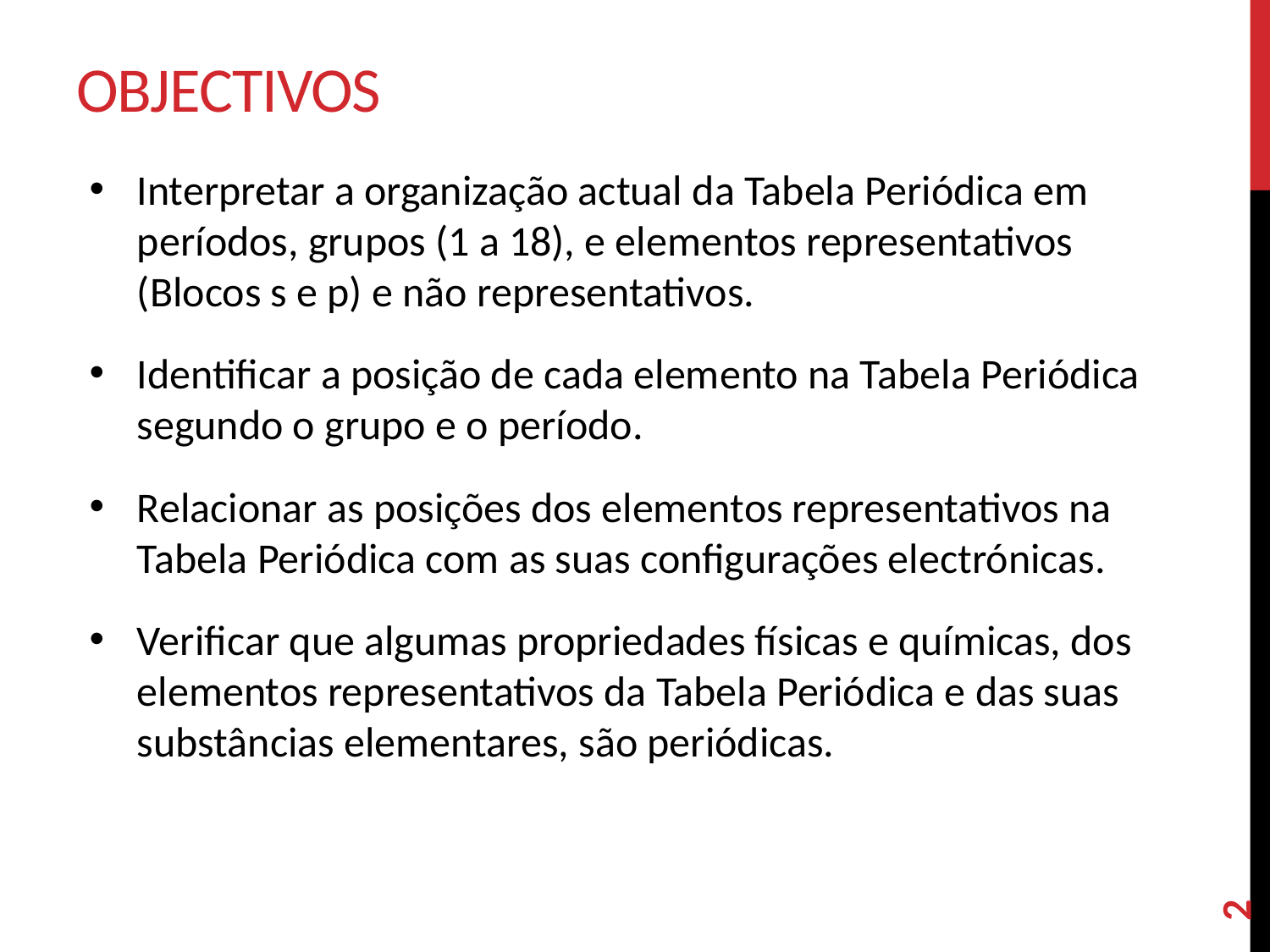

# oBJECTIVOS
Interpretar a organização actual da Tabela Periódica em períodos, grupos (1 a 18), e elementos representativos (Blocos s e p) e não representativos.
Identificar a posição de cada elemento na Tabela Periódica segundo o grupo e o período.
Relacionar as posições dos elementos representativos na Tabela Periódica com as suas configurações electrónicas.
Verificar que algumas propriedades físicas e químicas, dos elementos representativos da Tabela Periódica e das suas substâncias elementares, são periódicas.

2